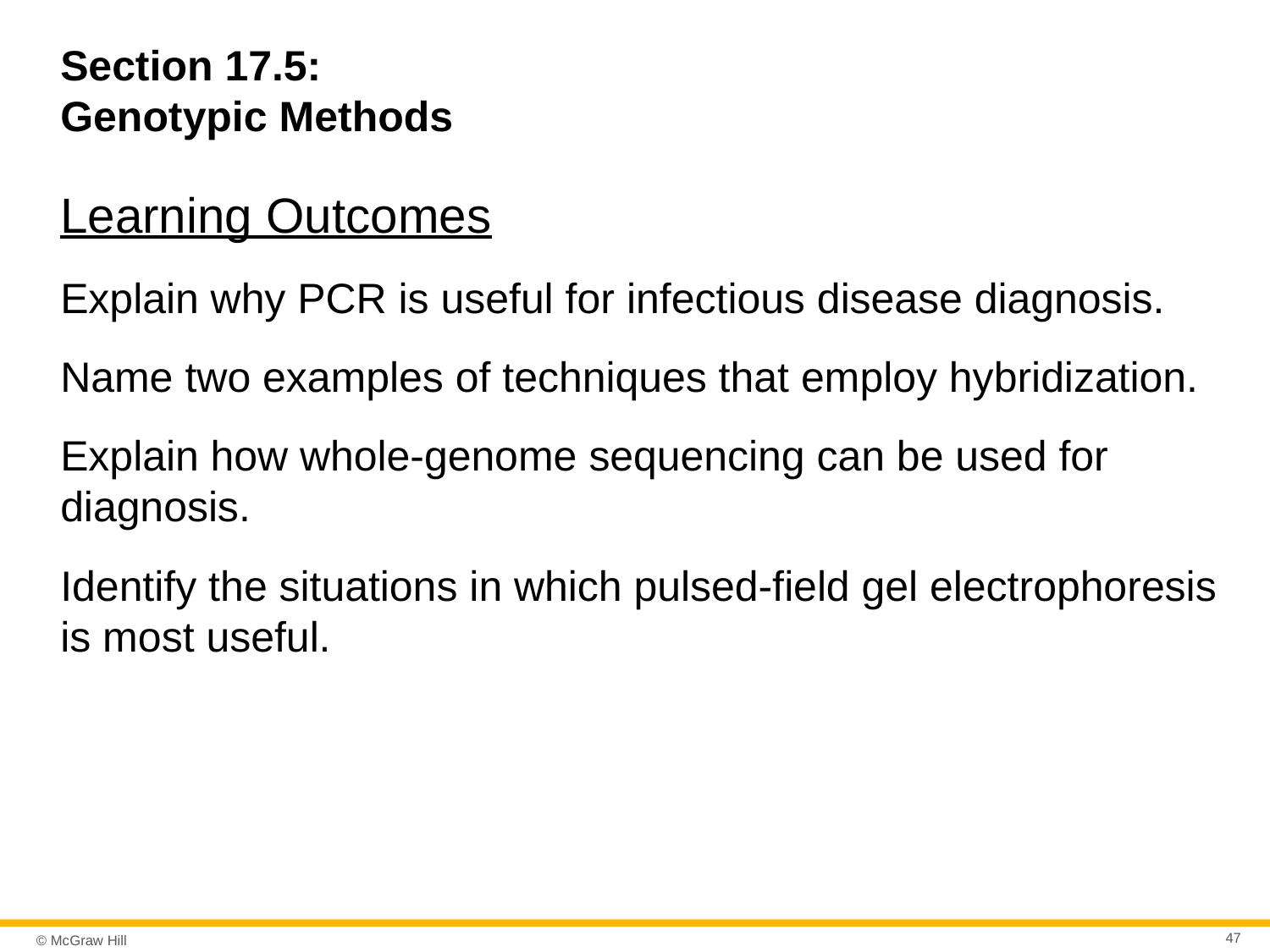

# Section 17.5: Genotypic Methods
Learning Outcomes
Explain why PCR is useful for infectious disease diagnosis.
Name two examples of techniques that employ hybridization.
Explain how whole-genome sequencing can be used for diagnosis.
Identify the situations in which pulsed-field gel electrophoresis is most useful.